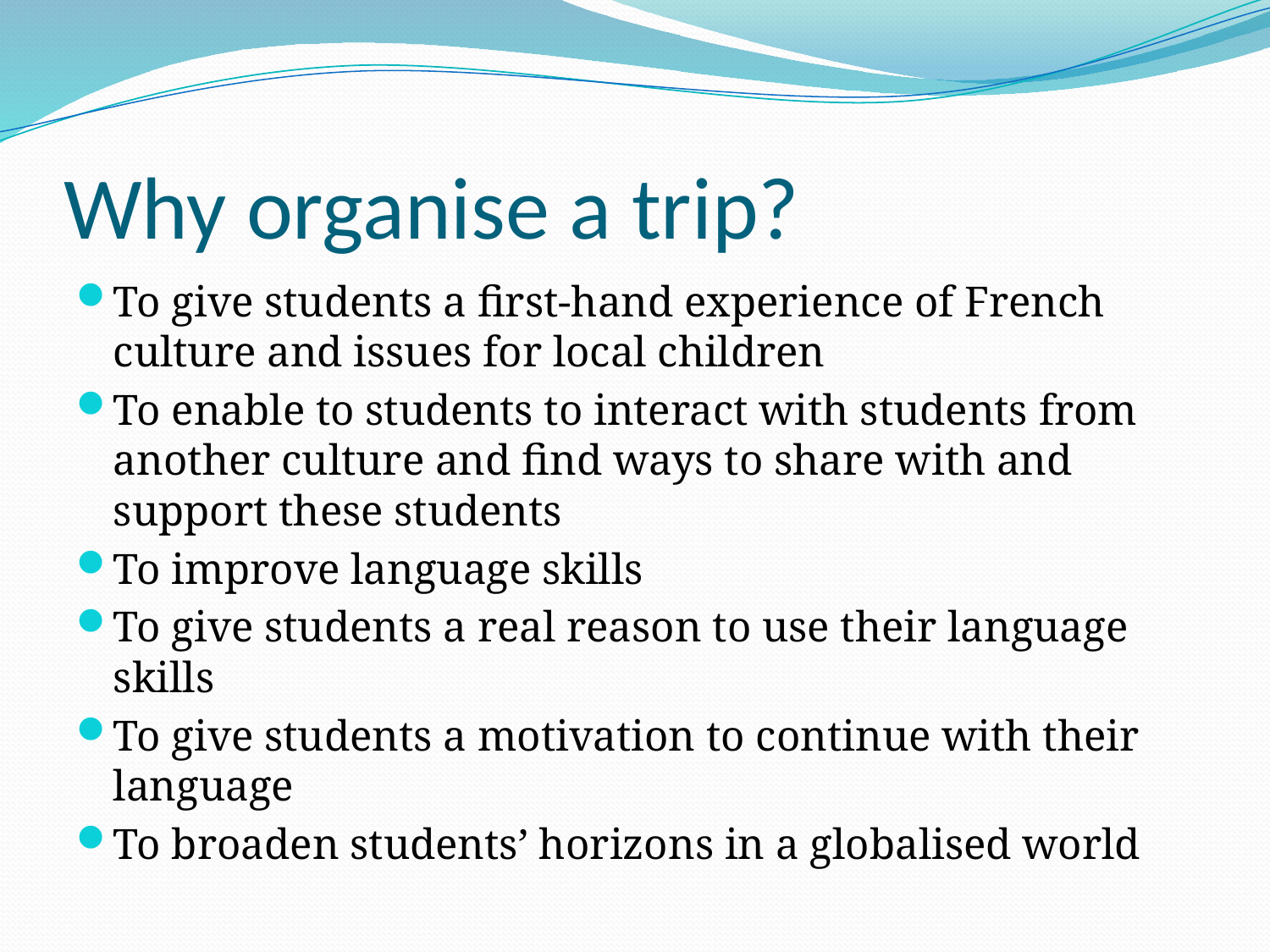

# Why organise a trip?
To give students a first-hand experience of French culture and issues for local children
To enable to students to interact with students from another culture and find ways to share with and support these students
To improve language skills
To give students a real reason to use their language skills
To give students a motivation to continue with their language
To broaden students’ horizons in a globalised world